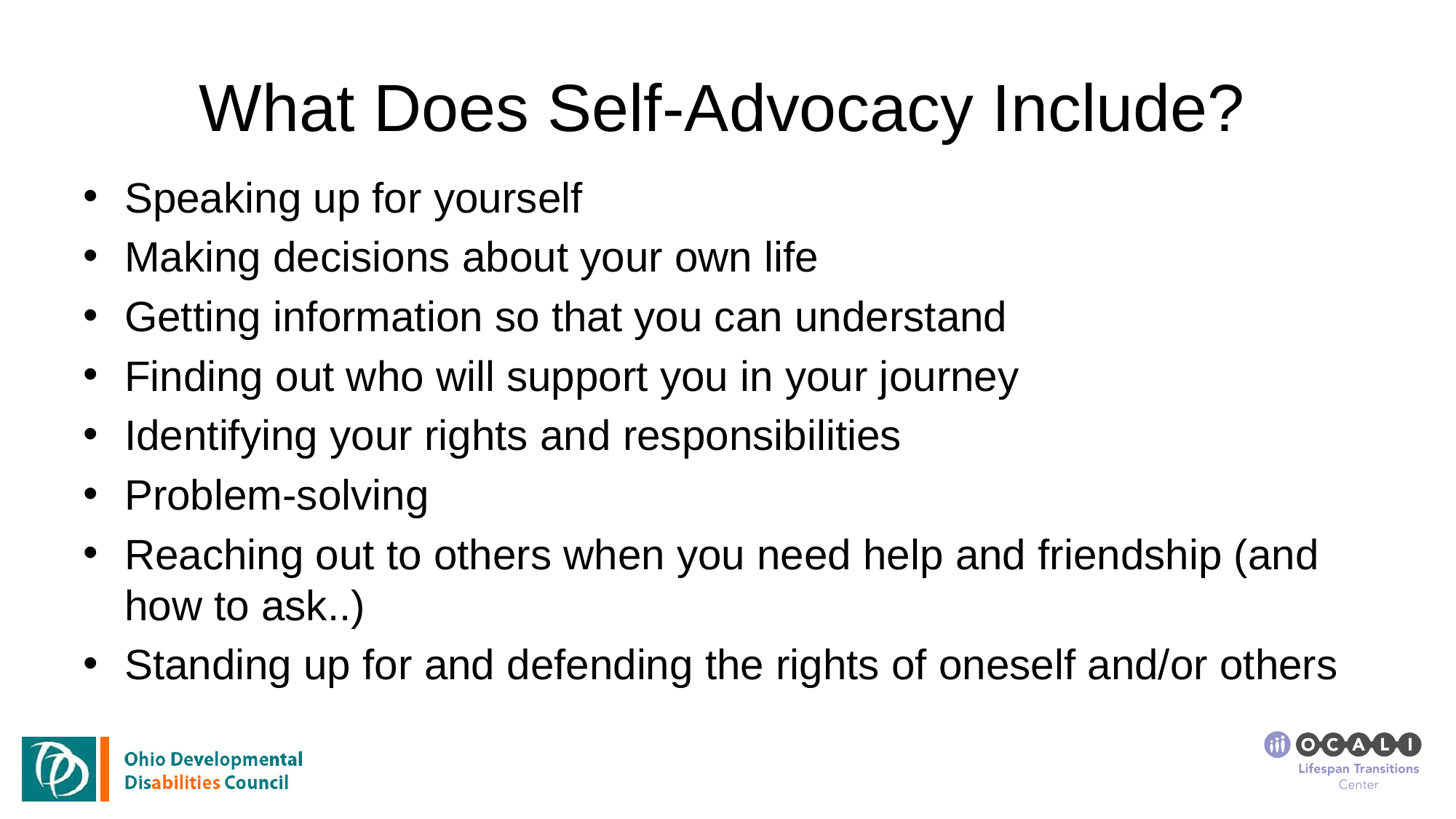

# What Does Self-Advocacy Include?
Speaking up for yourself
Making decisions about your own life
Getting information so that you can understand
Finding out who will support you in your journey
Identifying your rights and responsibilities
Problem-solving
Reaching out to others when you need help and friendship (and how to ask..)
Standing up for and defending the rights of oneself and/or others